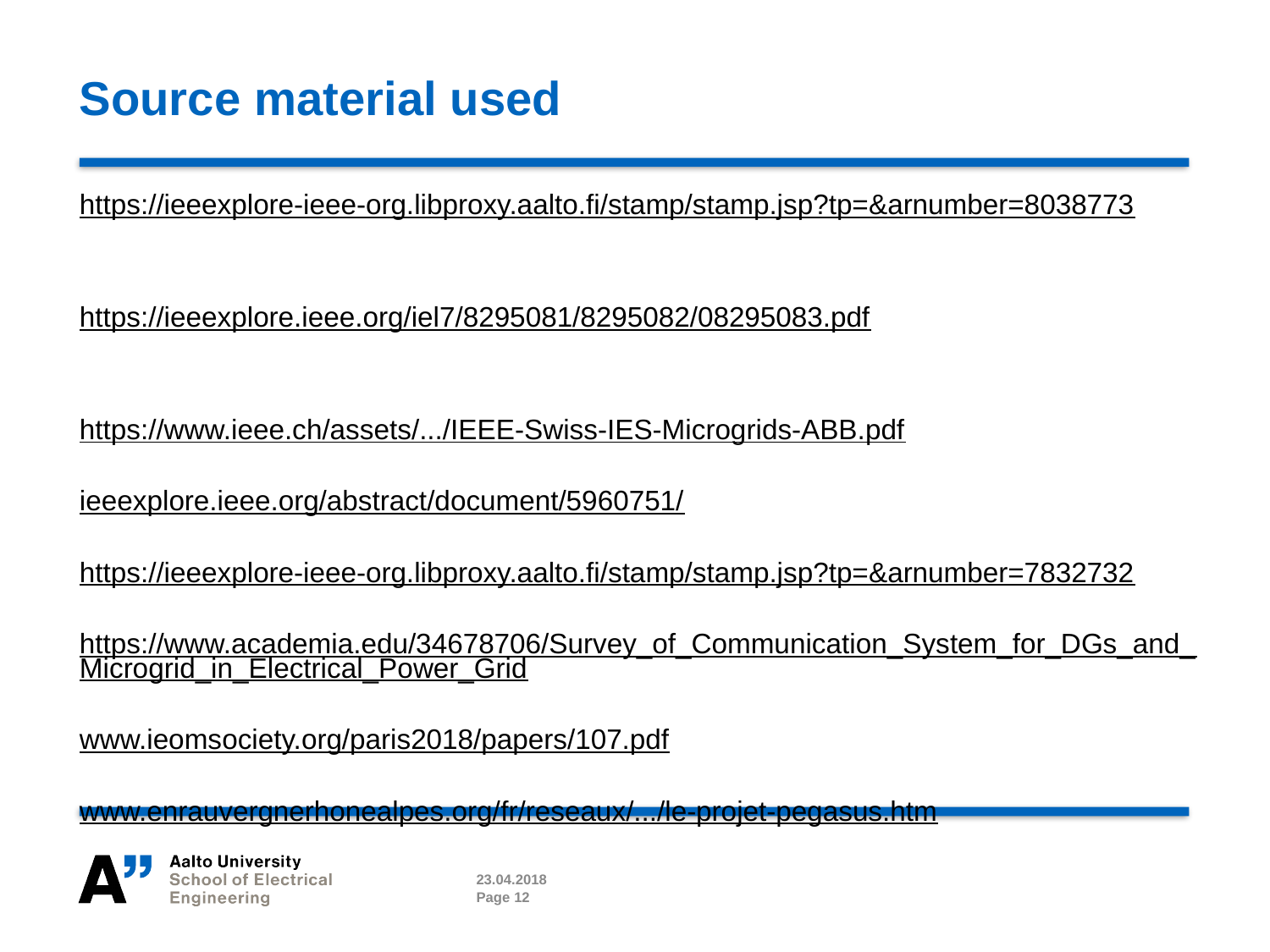

# Source material used
https://ieeexplore-ieee-org.libproxy.aalto.fi/stamp/stamp.jsp?tp=&arnumber=8038773

https://ieeexplore.ieee.org/iel7/8295081/8295082/08295083.pdf

https://www.ieee.ch/assets/.../IEEE-Swiss-IES-Microgrids-ABB.pdf

ieeexplore.ieee.org/abstract/document/5960751/

https://ieeexplore-ieee-org.libproxy.aalto.fi/stamp/stamp.jsp?tp=&arnumber=7832732

https://www.academia.edu/34678706/Survey_of_Communication_System_for_DGs_and_Microgrid_in_Electrical_Power_Grid

www.ieomsociety.org/paris2018/papers/107.pdf

www.enrauvergnerhonealpes.org/fr/reseaux/.../le-projet-pegasus.htm

23.04.2018
Page 12